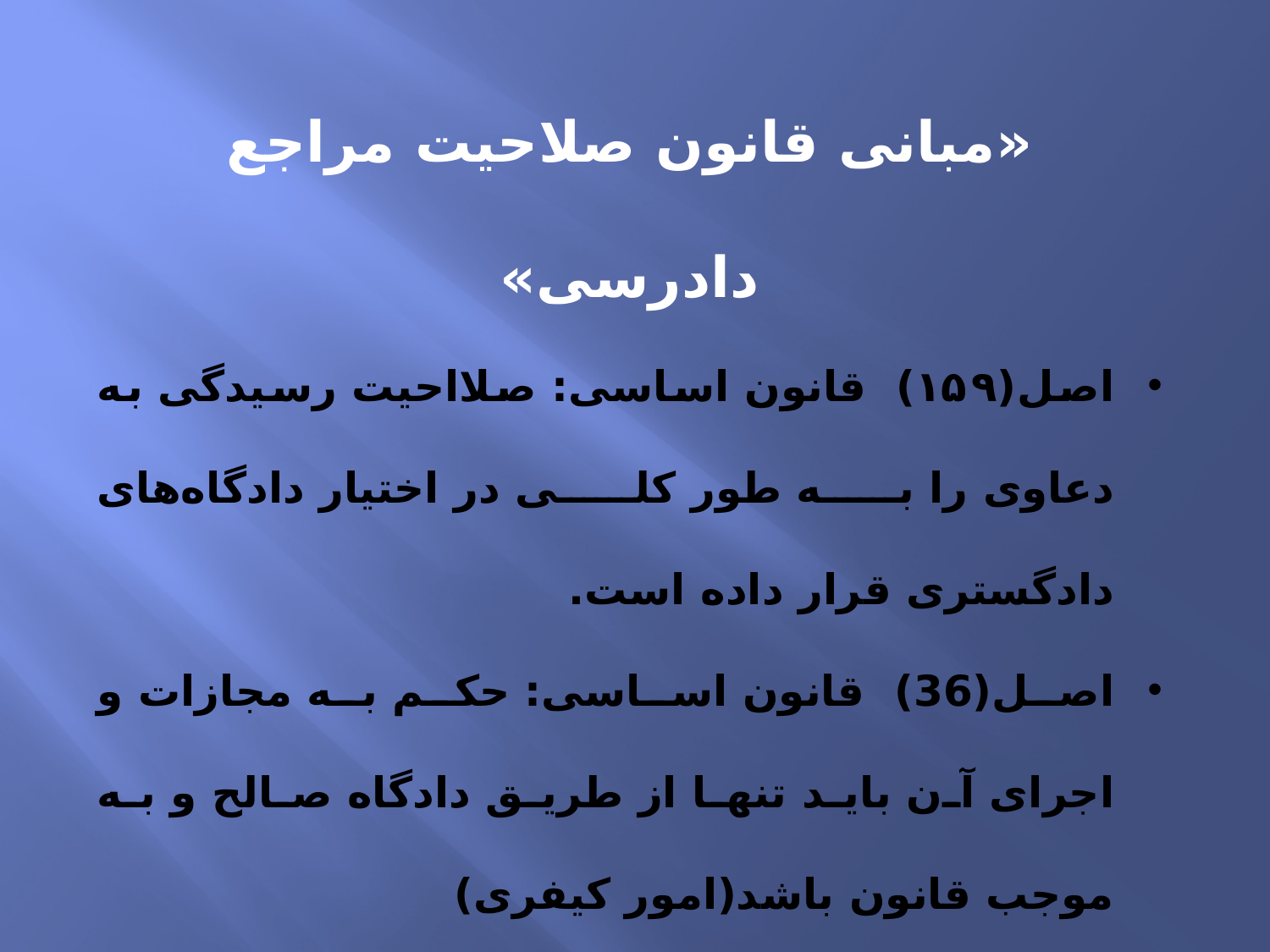

«مبانی قانون صلاحیت مراجع دادرسی»
اصل(۱۵۹)  قانون اساسی: صلااحیت رسیدگی به دعاوی را به طور کلی در اختیار دادگاه‌های دادگستری قرار داده است.
اصل(36)  قانون اساسی: حکم به مجازات و اجرای آن باید تنها از طریق دادگاه صالح و به موجب قانون باشد(امور کیفری)
ماده(10)  قانون آیین دادرسی در امور مدنی:  رسیدگی نخستین به دعاوی، حسب مورد در  صلاحیت دادگاه‌های عمومی و انقلاب است مگر در مواردی که قانون مرجع دیگری را تعیین کرده باشد.